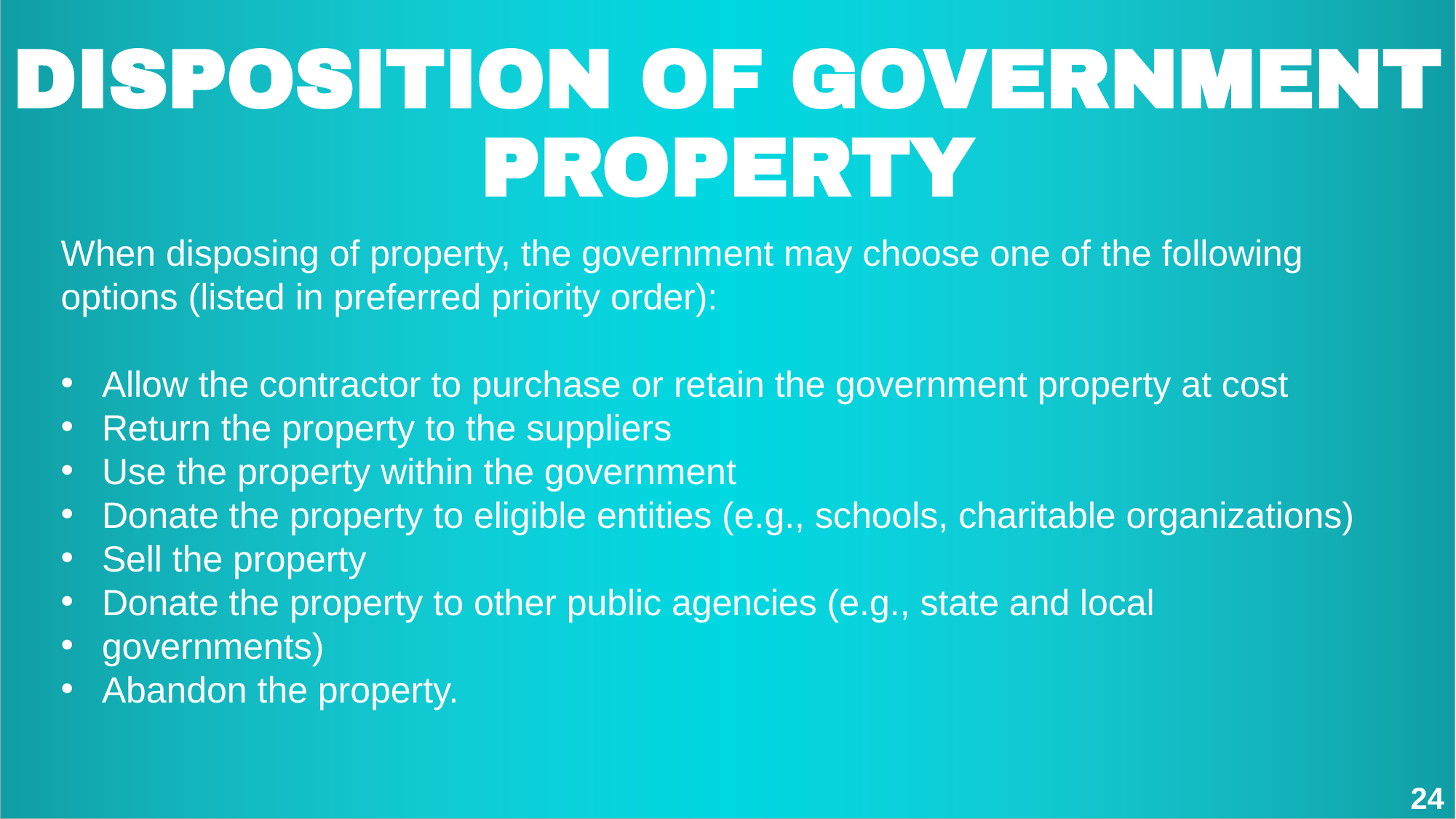

DISPOSITION OF GOVERNMENT PROPERTY
When disposing of property, the government may choose one of the following options (listed in preferred priority order):

Allow the contractor to purchase or retain the government property at cost
Return the property to the suppliers
Use the property within the government
Donate the property to eligible entities (e.g., schools, charitable organizations)
Sell the property
Donate the property to other public agencies (e.g., state and local
governments)
Abandon the property.

24